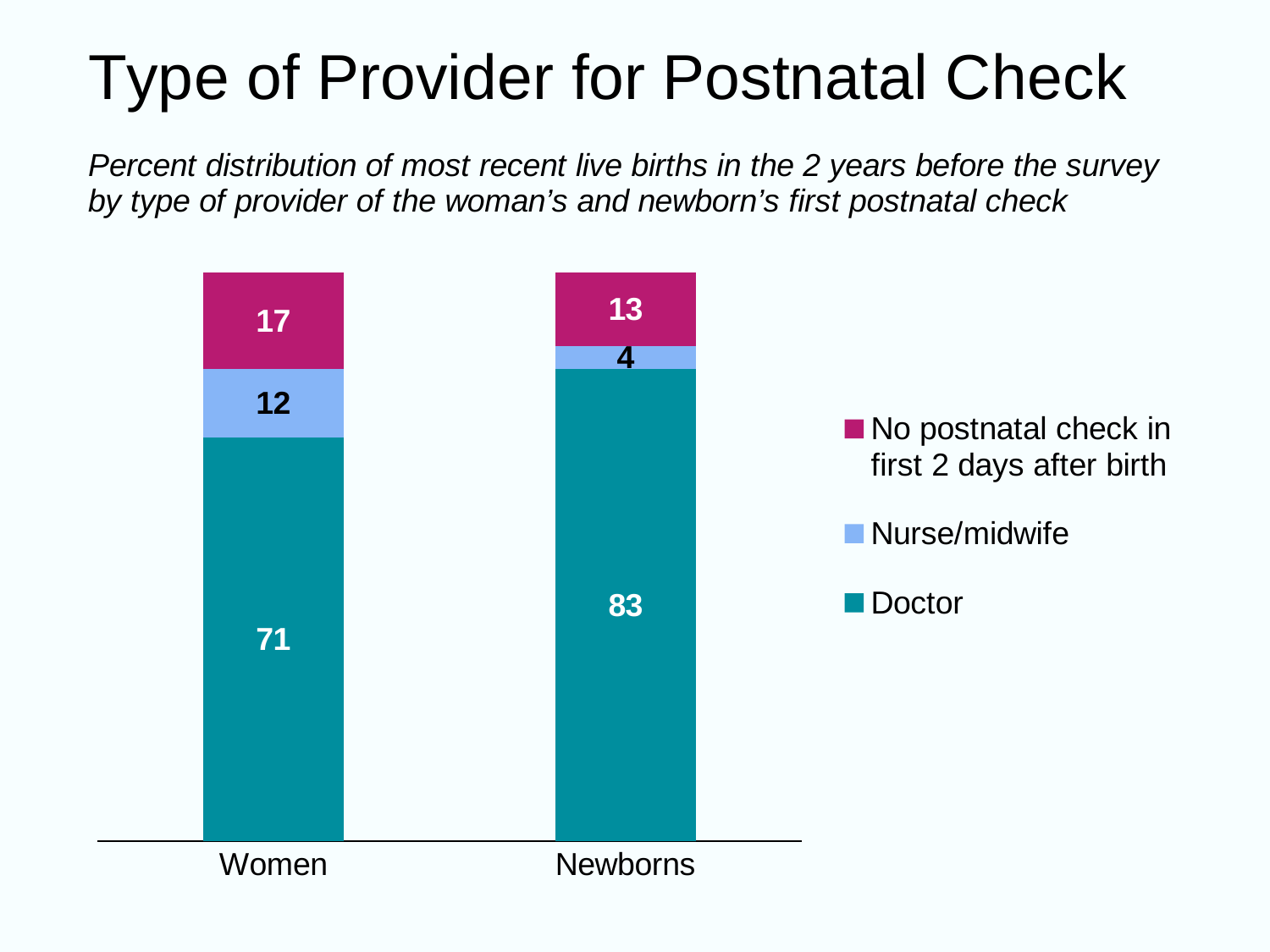

### Chart

| Category | Doctor | Nurse/midwife | No postnatal check in first 2 days after birth |
|---|---|---|---|
| Women | 71.0 | 12.0 | 17.0 |
| Newborns | 83.0 | 4.0 | 13.0 |